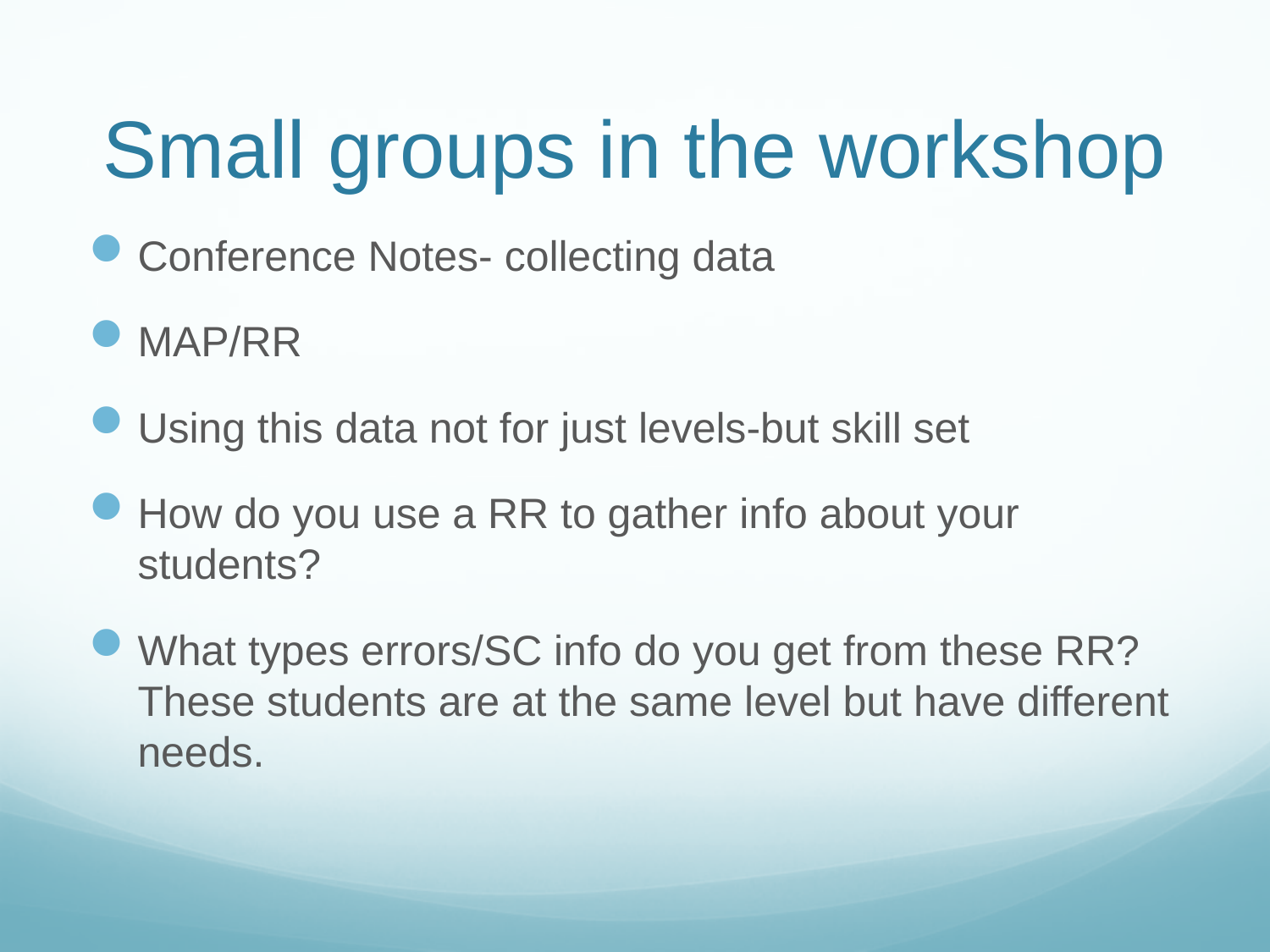

# Small groups in the workshop
Conference Notes- collecting data
MAP/RR
Using this data not for just levels-but skill set
How do you use a RR to gather info about your students?
What types errors/SC info do you get from these RR? These students are at the same level but have different needs.